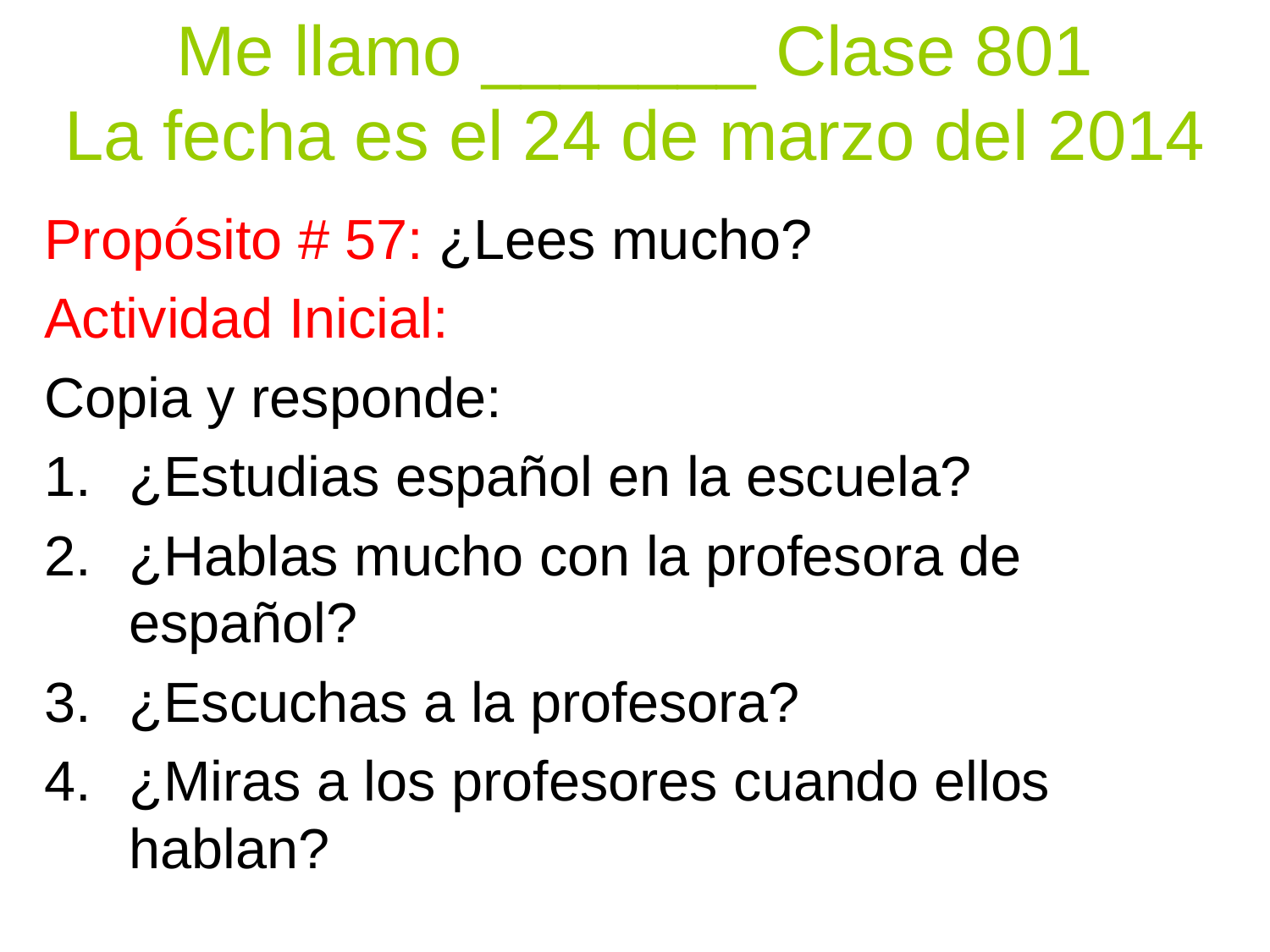

# Me llamo _______ Clase 801 La fecha es el 24 de marzo del 2014
Propósito # 57: ¿Lees mucho?
Actividad Inicial:
Copia y responde:
¿Estudias español en la escuela?
¿Hablas mucho con la profesora de español?
¿Escuchas a la profesora?
¿Miras a los profesores cuando ellos hablan?